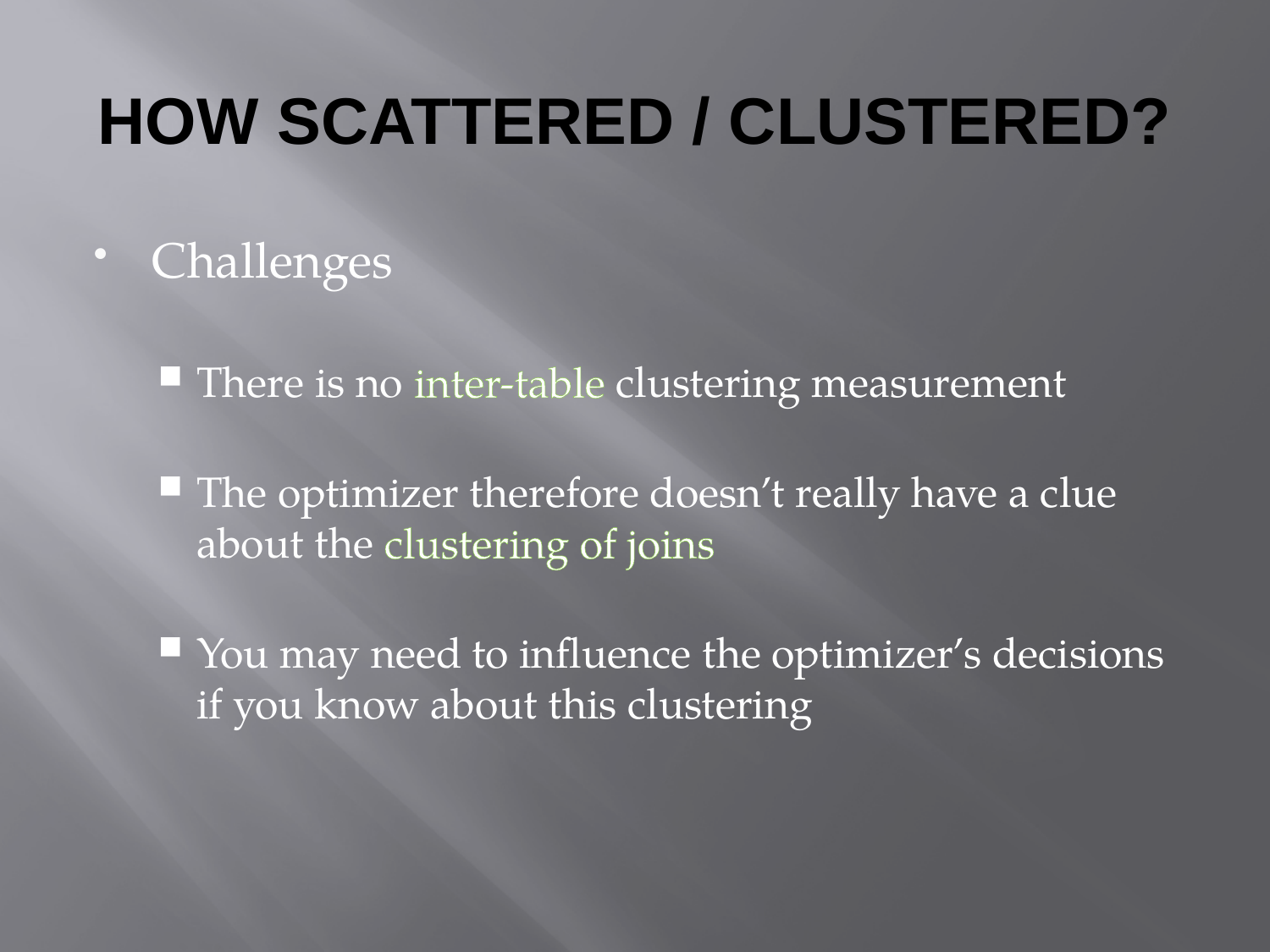

# HOW SCATTERED / CLUSTERED?
Challenges
There is no inter-table clustering measurement
The optimizer therefore doesn’t really have a clue about the clustering of joins
You may need to influence the optimizer’s decisions if you know about this clustering